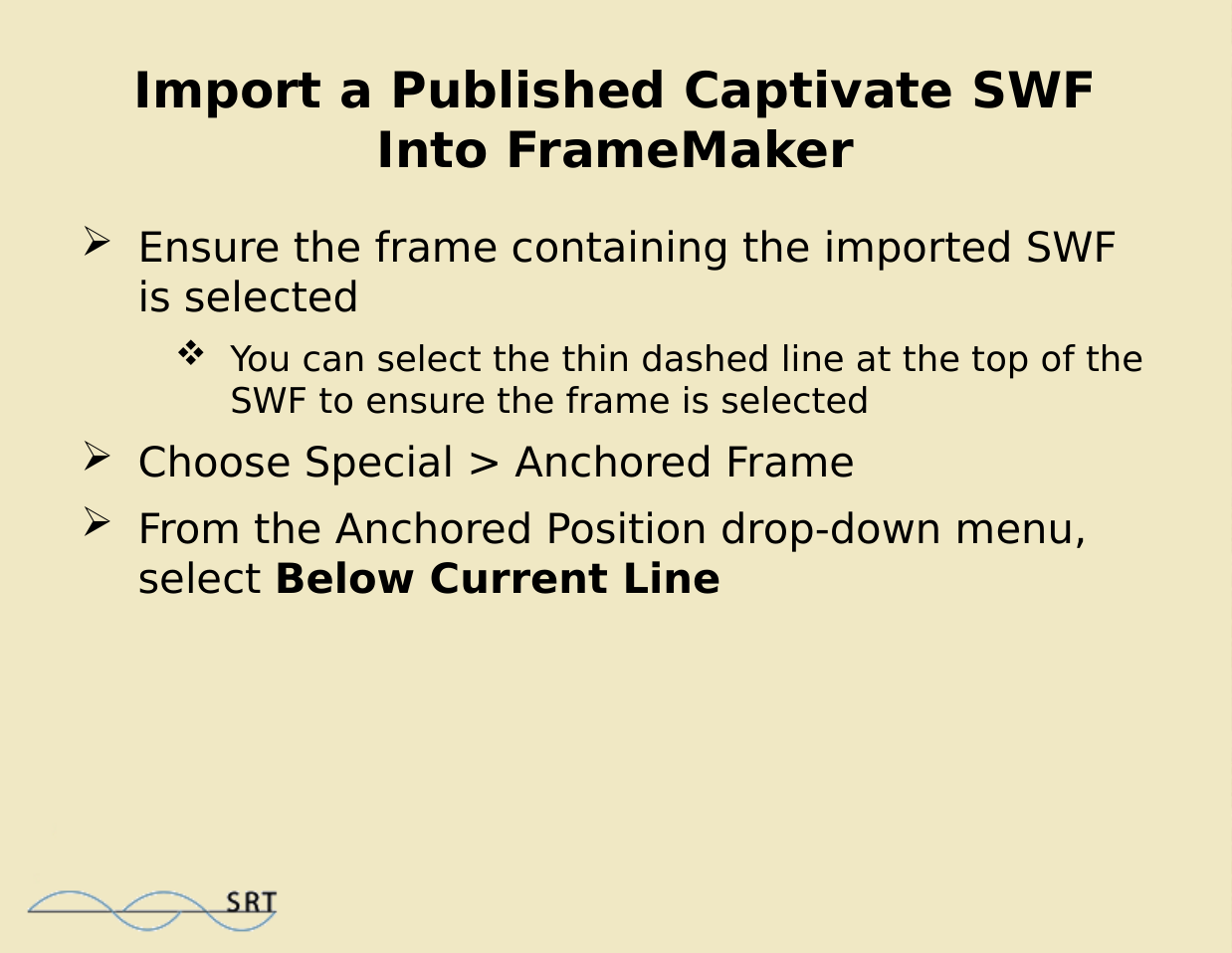

# Import a Published Captivate SWF Into FrameMaker
Ensure the frame containing the imported SWF is selected
You can select the thin dashed line at the top of the SWF to ensure the frame is selected
Choose Special > Anchored Frame
From the Anchored Position drop-down menu, select Below Current Line